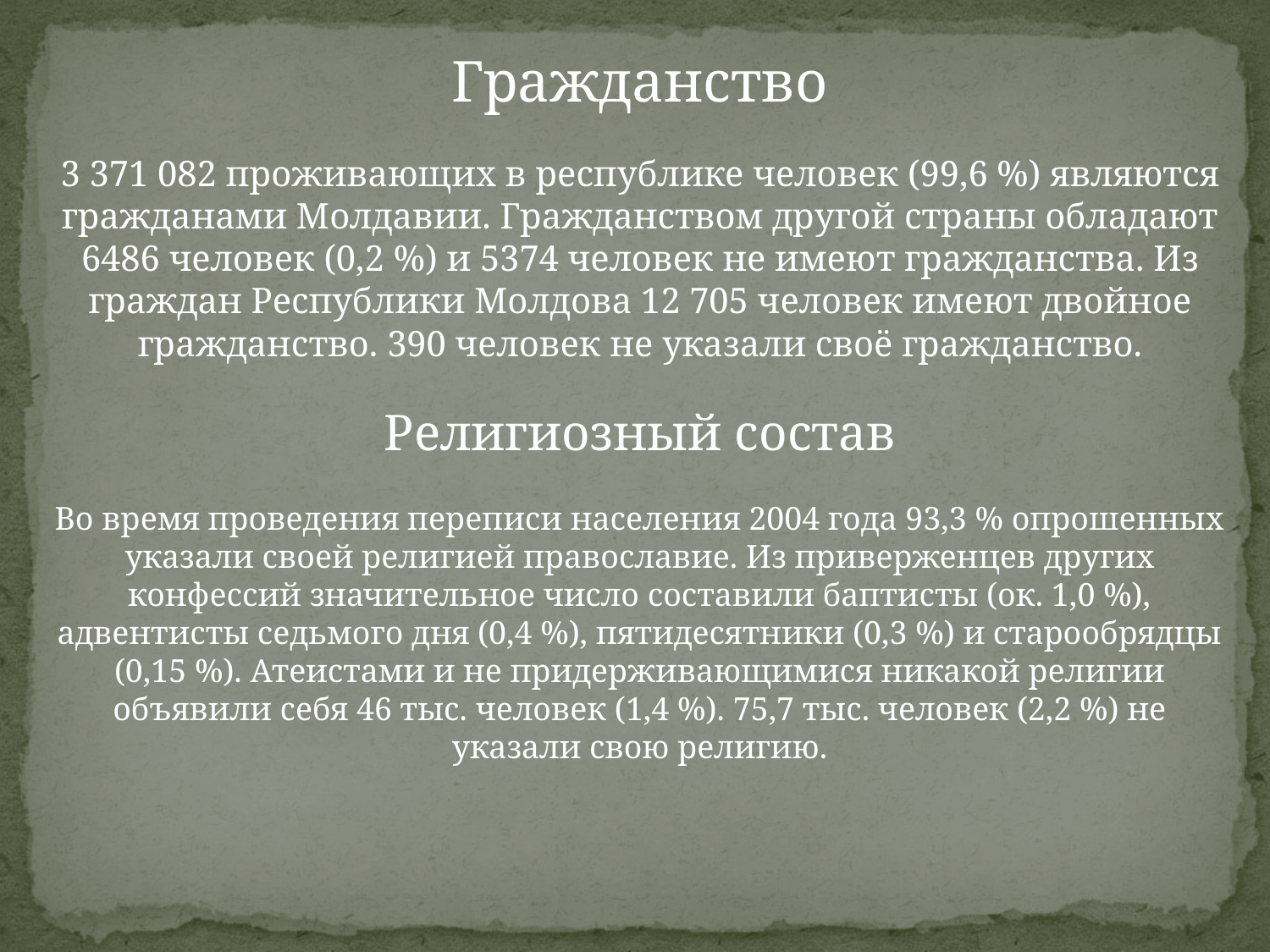

Гражданство

3 371 082 проживающих в республике человек (99,6 %) являются гражданами Молдавии. Гражданством другой страны обладают 6486 человек (0,2 %) и 5374 человек не имеют гражданства. Из граждан Республики Молдова 12 705 человек имеют двойное гражданство. 390 человек не указали своё гражданство.

Религиозный состав

Во время проведения переписи населения 2004 года 93,3 % опрошенных указали своей религией православие. Из приверженцев других конфессий значительное число составили баптисты (ок. 1,0 %), адвентисты седьмого дня (0,4 %), пятидесятники (0,3 %) и старообрядцы (0,15 %). Атеистами и не придерживающимися никакой религии объявили себя 46 тыс. человек (1,4 %). 75,7 тыс. человек (2,2 %) не указали свою религию.